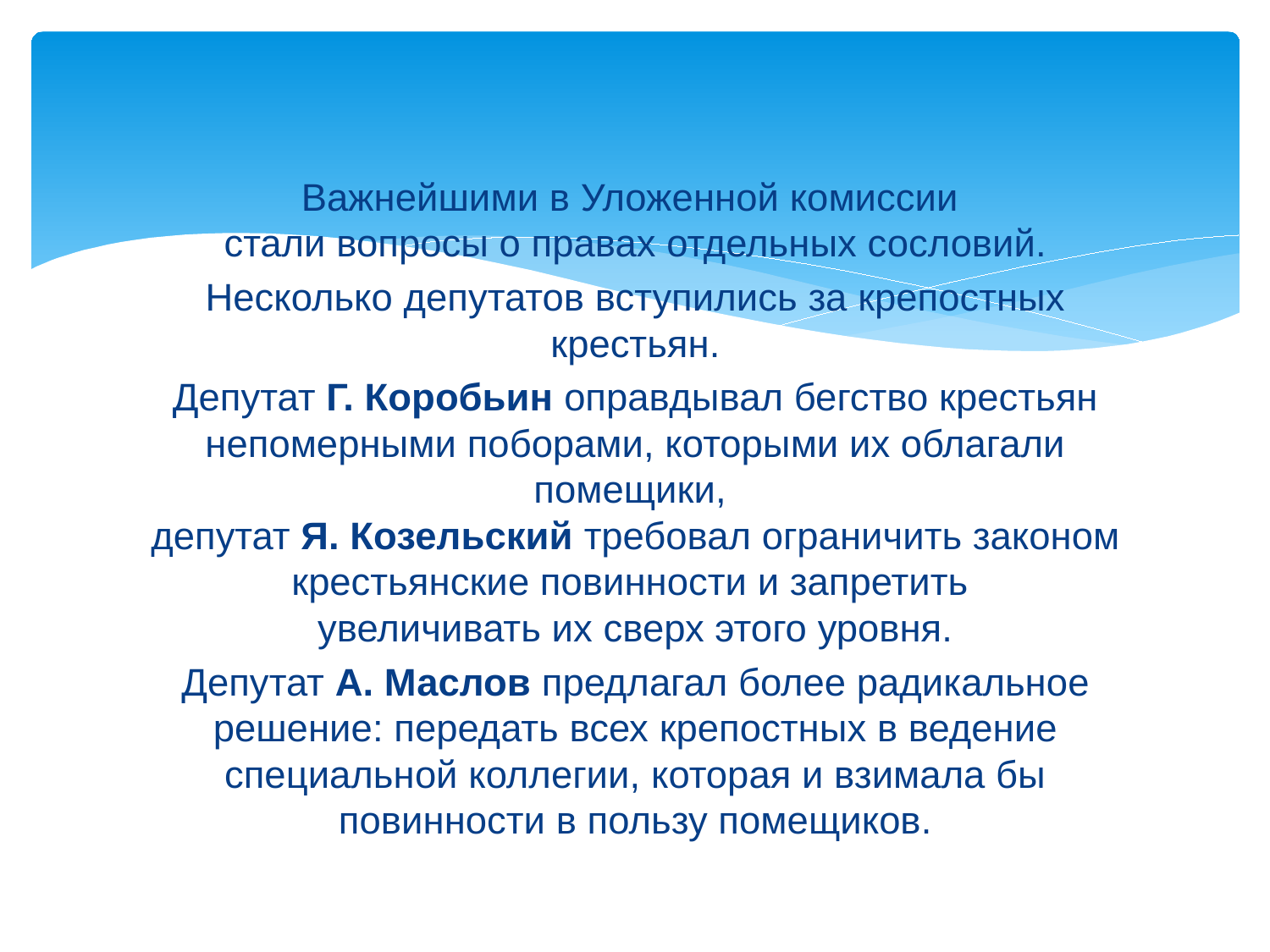

#
Важнейшими в Уложенной комиссии
стали вопросы о правах отдельных сословий.
Несколько депутатов вступились за крепостных крестьян.
Депутат Г. Коробьин оправдывал бегство крестьян непомерными поборами, которыми их облагали помещики,
депутат Я. Козельский требовал ограничить законом крестьянские повинности и запретить
увеличивать их сверх этого уровня.
Депутат А. Маслов предлагал более радикальное решение: передать всех крепостных в ведение специальной коллегии, которая и взимала бы повинности в пользу помещиков.